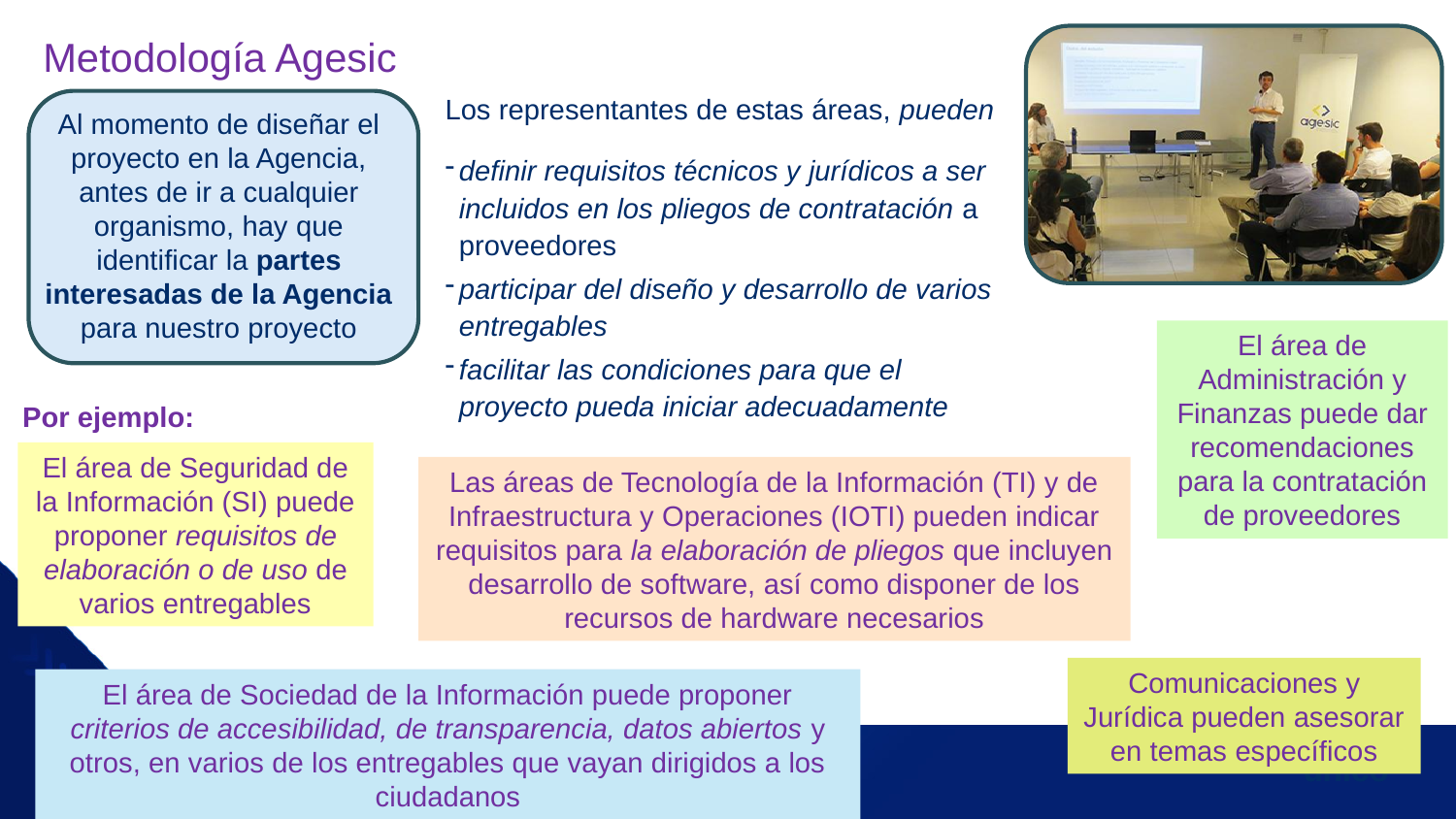

# Metodología Agesic

Los representantes de estas áreas, pueden
definir requisitos técnicos y jurídicos a ser incluidos en los pliegos de contratación a proveedores
participar del diseño y desarrollo de varios entregables
facilitar las condiciones para que el proyecto pueda iniciar adecuadamente

Al momento de diseñar el proyecto en la Agencia, antes de ir a cualquier organismo, hay que identificar la partes interesadas de la Agencia para nuestro proyecto
El área de Administración y Finanzas puede dar recomendaciones para la contratación de proveedores
Por ejemplo:
El área de Seguridad de la Información (SI) puede proponer requisitos de elaboración o de uso de varios entregables
Las áreas de Tecnología de la Información (TI) y de Infraestructura y Operaciones (IOTI) pueden indicar requisitos para la elaboración de pliegos que incluyen desarrollo de software, así como disponer de los recursos de hardware necesarios
Comunicaciones y Jurídica pueden asesorar en temas específicos
El área de Sociedad de la Información puede proponer criterios de accesibilidad, de transparencia, datos abiertos y otros, en varios de los entregables que vayan dirigidos a los ciudadanos
único
único